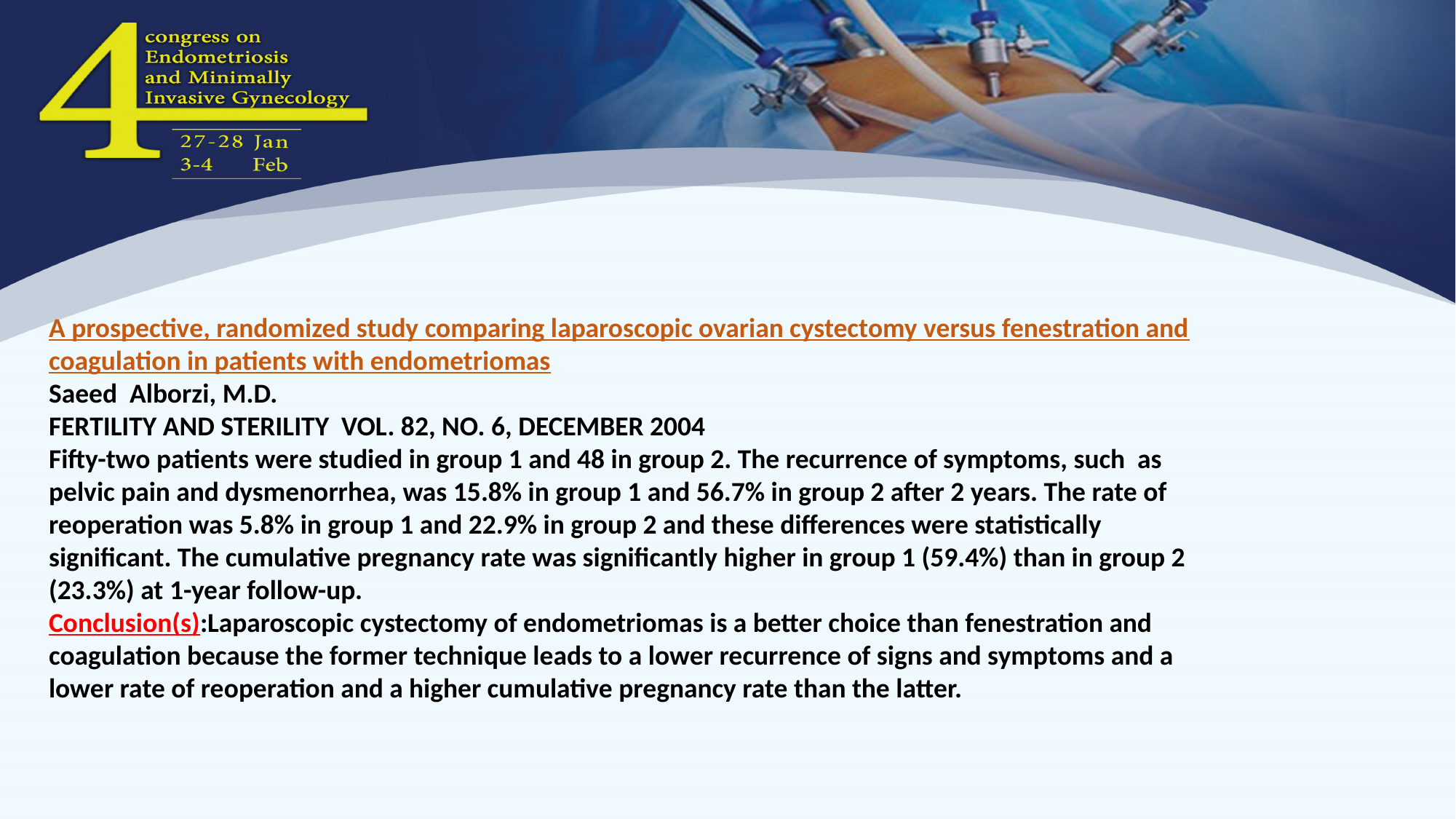

A prospective, randomized study comparing laparoscopic ovarian cystectomy versus fenestration and coagulation in patients with endometriomas
Saeed  Alborzi, M.D.
FERTILITY AND STERILITY  VOL. 82, NO. 6, DECEMBER 2004
Fifty-two patients were studied in group 1 and 48 in group 2. The recurrence of symptoms, such  as pelvic pain and dysmenorrhea, was 15.8% in group 1 and 56.7% in group 2 after 2 years. The rate of   reoperation was 5.8% in group 1 and 22.9% in group 2 and these differences were statistically significant. The cumulative pregnancy rate was significantly higher in group 1 (59.4%) than in group 2 (23.3%) at 1-year follow-up.
Conclusion(s):Laparoscopic cystectomy of endometriomas is a better choice than fenestration and coagulation because the former technique leads to a lower recurrence of signs and symptoms and a lower rate of reoperation and a higher cumulative pregnancy rate than the latter.